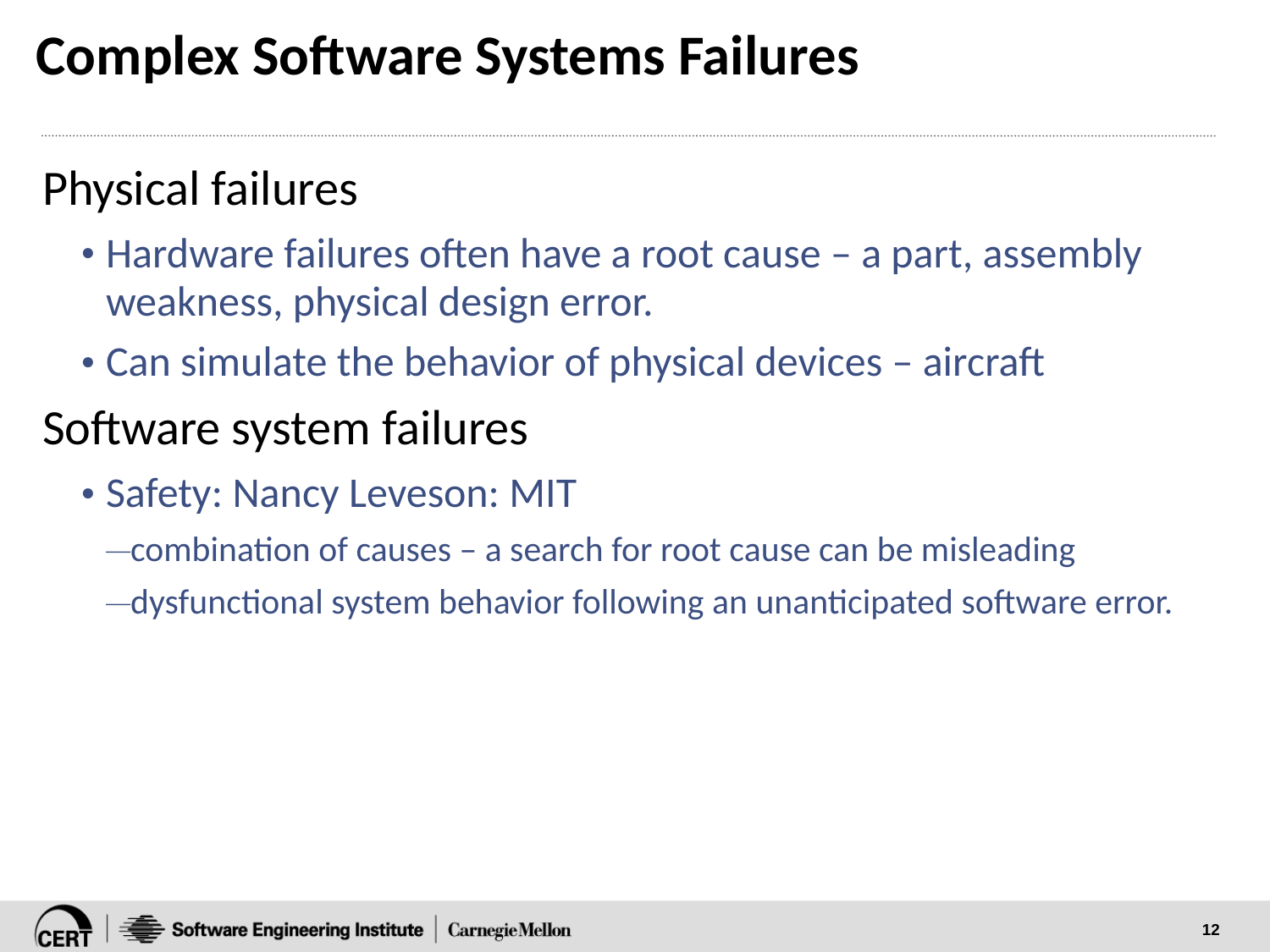

# Complex Software Systems Failures
Physical failures
Hardware failures often have a root cause – a part, assembly weakness, physical design error.
Can simulate the behavior of physical devices – aircraft
Software system failures
Safety: Nancy Leveson: MIT
combination of causes – a search for root cause can be misleading
dysfunctional system behavior following an unanticipated software error.